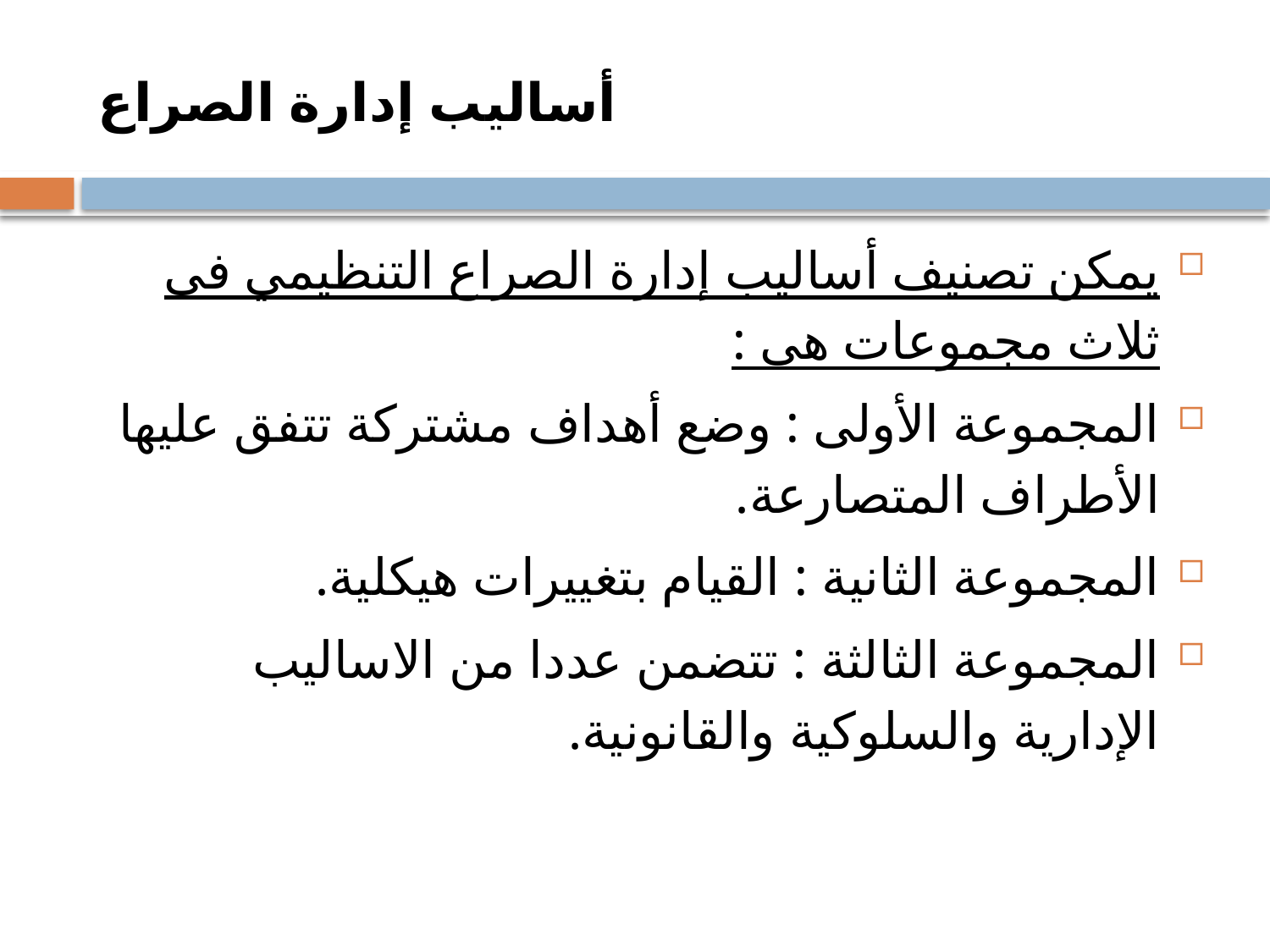

# أساليب إدارة الصراع
يمكن تصنيف أساليب إدارة الصراع التنظيمي فى ثلاث مجموعات هى :
المجموعة الأولى : وضع أهداف مشتركة تتفق عليها الأطراف المتصارعة.
المجموعة الثانية : القيام بتغييرات هيكلية.
المجموعة الثالثة : تتضمن عددا من الاساليب الإدارية والسلوكية والقانونية.